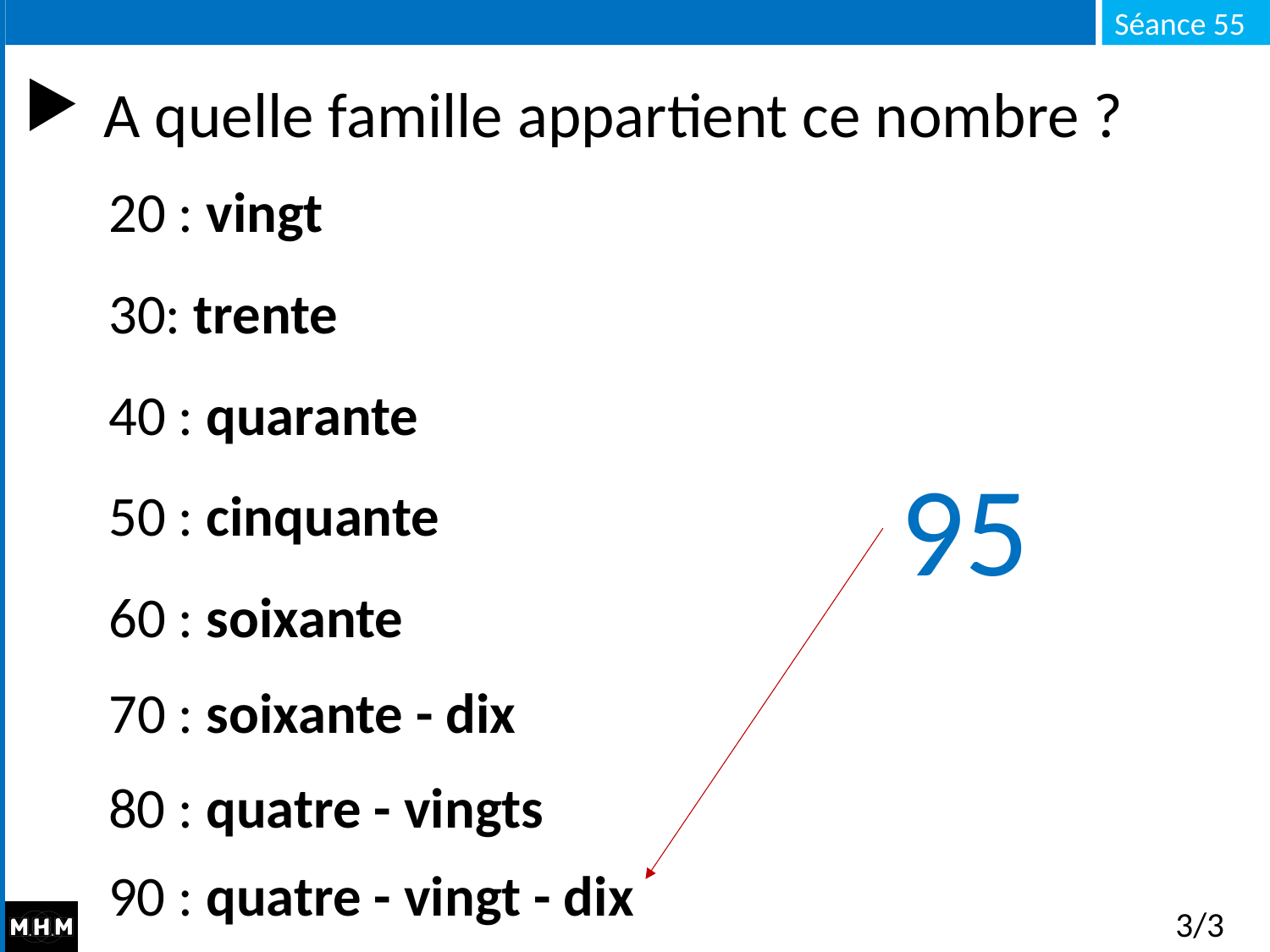

# A quelle famille appartient ce nombre ?
20 : vingt
30: trente
40 : quarante
50 : cinquante
60 : soixante
95
70 : soixante - dix
80 : quatre - vingts
90 : quatre - vingt - dix
3/3